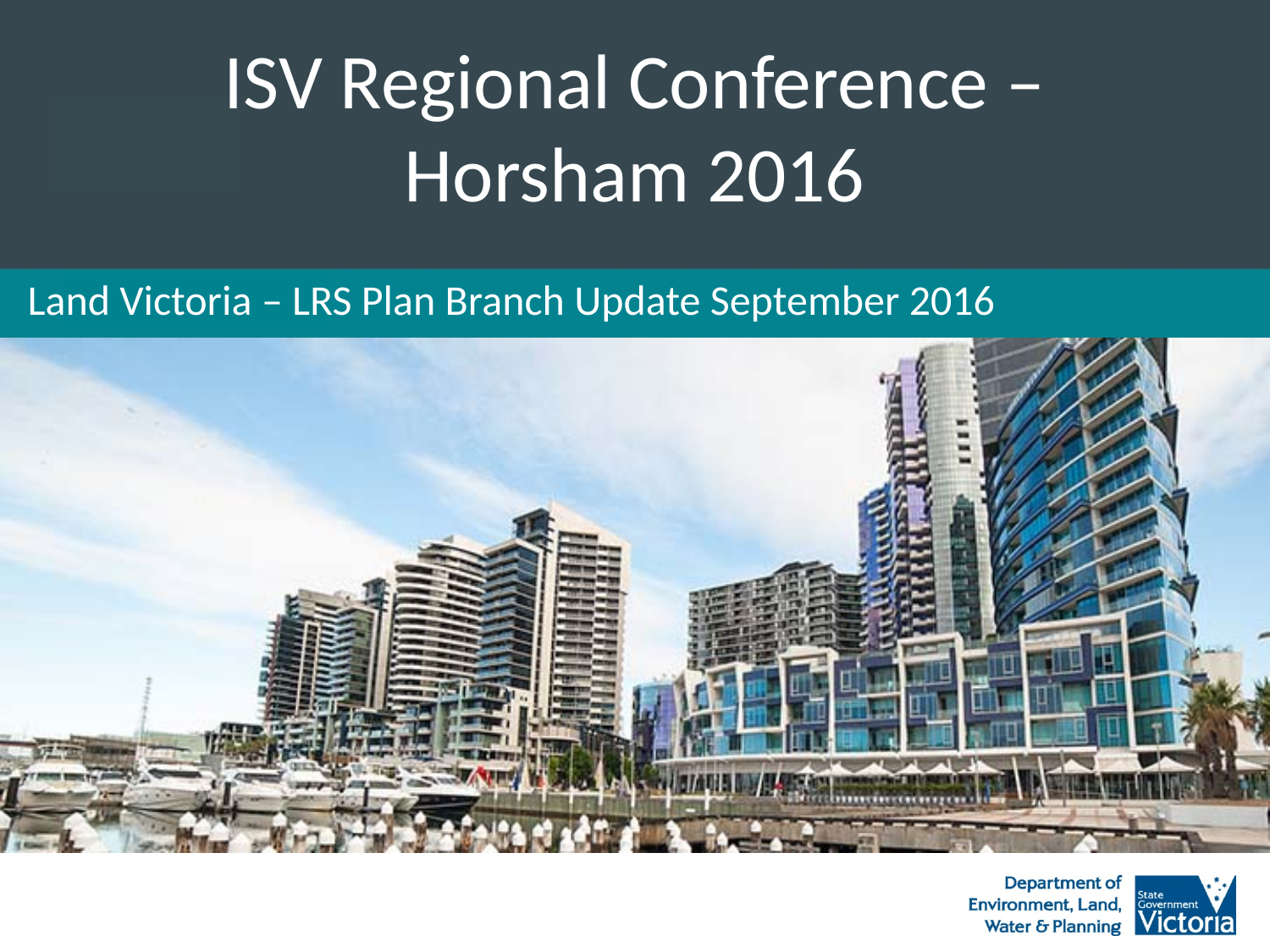

# ISV Regional Conference – Horsham 2016
Land Victoria – LRS Plan Branch Update September 2016